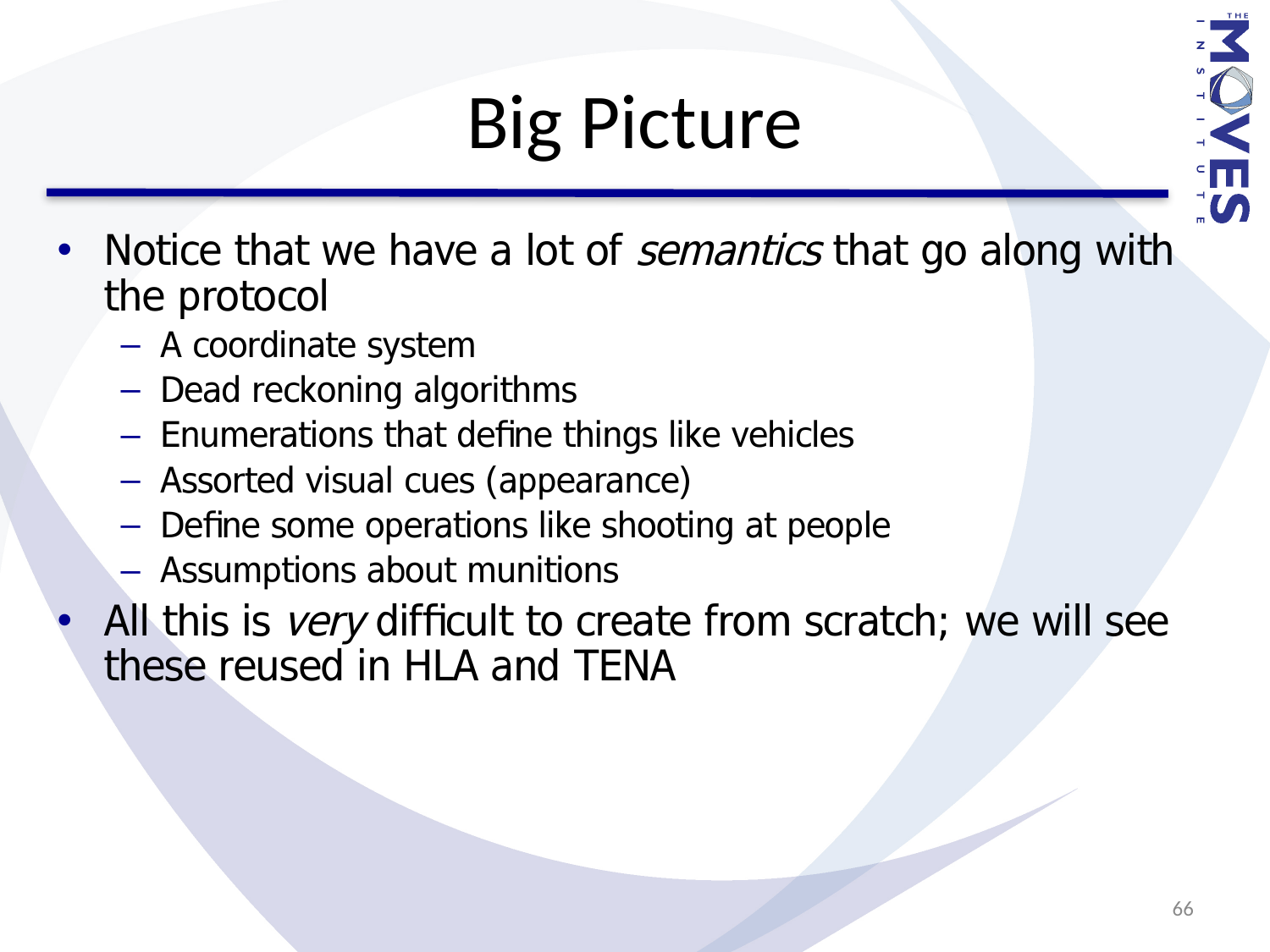

# Big Picture
Notice that we have a lot of semantics that go along with the protocol
A coordinate system
Dead reckoning algorithms
Enumerations that define things like vehicles
Assorted visual cues (appearance)
Define some operations like shooting at people
Assumptions about munitions
All this is very difficult to create from scratch; we will see these reused in HLA and TENA
66